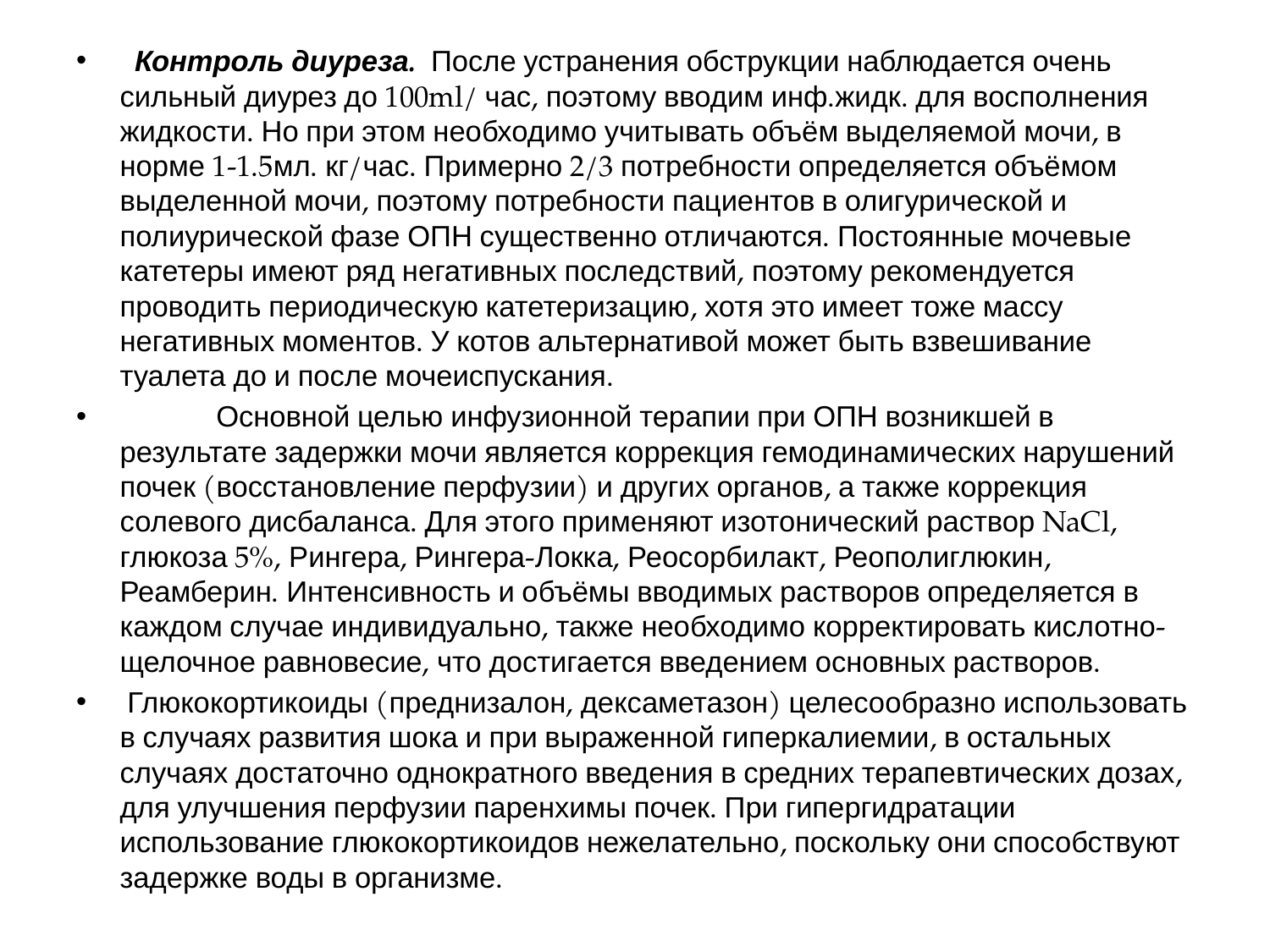

Контроль диуреза.  После устранения обструкции наблюдается очень сильный диурез до 100ml/ час, поэтому вводим инф.жидк. для восполнения жидкости. Но при этом необходимо учитывать объём выделяемой мочи, в норме 1-1.5мл. кг/час. Примерно 2/3 потребности определяется объёмом выделенной мочи, поэтому потребности пациентов в олигурической и полиурической фазе ОПН существенно отличаются. Постоянные мочевые катетеры имеют ряд негативных последствий, поэтому рекомендуется проводить периодическую катетеризацию, хотя это имеет тоже массу негативных моментов. У котов альтернативой может быть взвешивание туалета до и после мочеиспускания.
             Основной целью инфузионной терапии при ОПН возникшей в результате задержки мочи является коррекция гемодинамических нарушений почек (восстановление перфузии) и других органов, а также коррекция солевого дисбаланса. Для этого применяют изотонический раствор NaCl, глюкоза 5%, Рингера, Рингера-Локка, Реосорбилакт, Реополиглюкин, Реамберин. Интенсивность и объёмы вводимых растворов определяется в каждом случае индивидуально, также необходимо корректировать кислотно-щелочное равновесие, что достигается введением основных растворов.
 Глюкокортикоиды (преднизалон, дексаметазон) целесообразно использовать в случаях развития шока и при выраженной гиперкалиемии, в остальных случаях достаточно однократного введения в средних терапевтических дозах, для улучшения перфузии паренхимы почек. При гипергидратации использование глюкокортикоидов нежелательно, поскольку они способствуют задержке воды в организме.